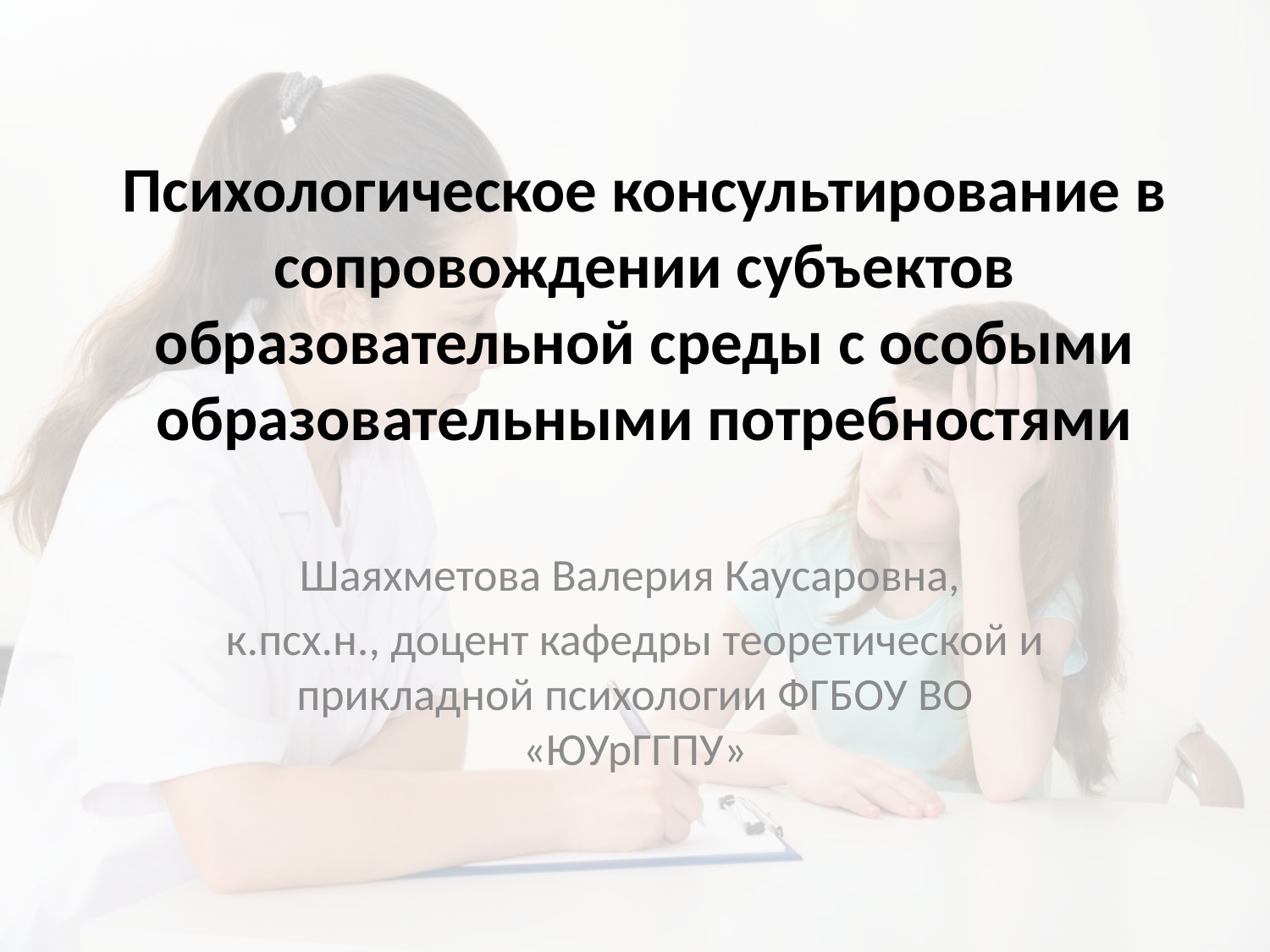

# Психологическое консультирование в сопровождении субъектов образовательной среды с особыми образовательными потребностями
Шаяхметова Валерия Каусаровна,
к.псх.н., доцент кафедры теоретической и прикладной психологии ФГБОУ ВО «ЮУрГГПУ»